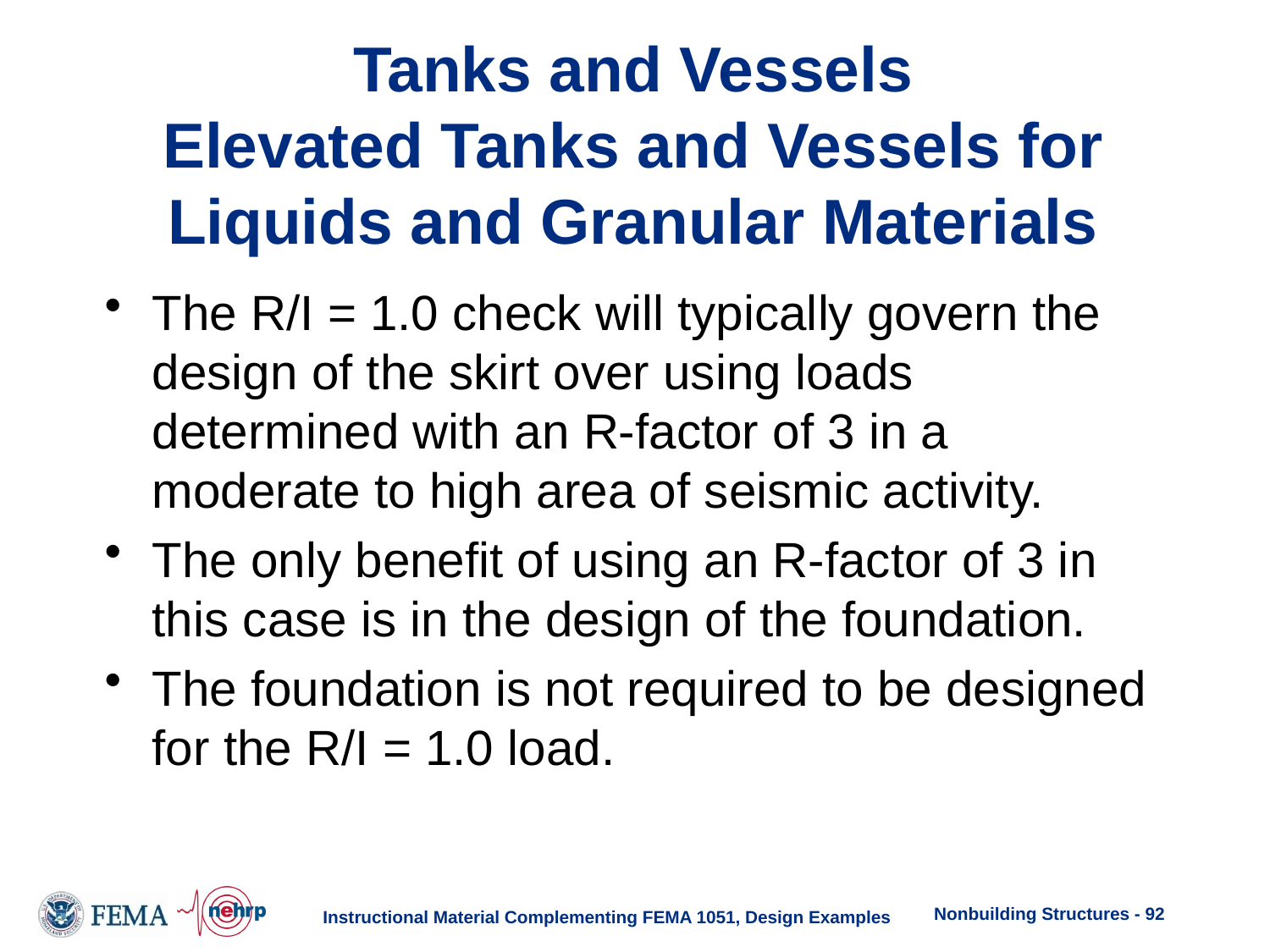

# Tanks and Vessels Elevated Tanks and Vessels for Liquids and Granular Materials
The R/I = 1.0 check will typically govern the design of the skirt over using loads determined with an R-factor of 3 in a moderate to high area of seismic activity.
The only benefit of using an R-factor of 3 in this case is in the design of the foundation.
The foundation is not required to be designed for the R/I = 1.0 load.
Nonbuilding Structures - 92
Instructional Material Complementing FEMA 1051, Design Examples